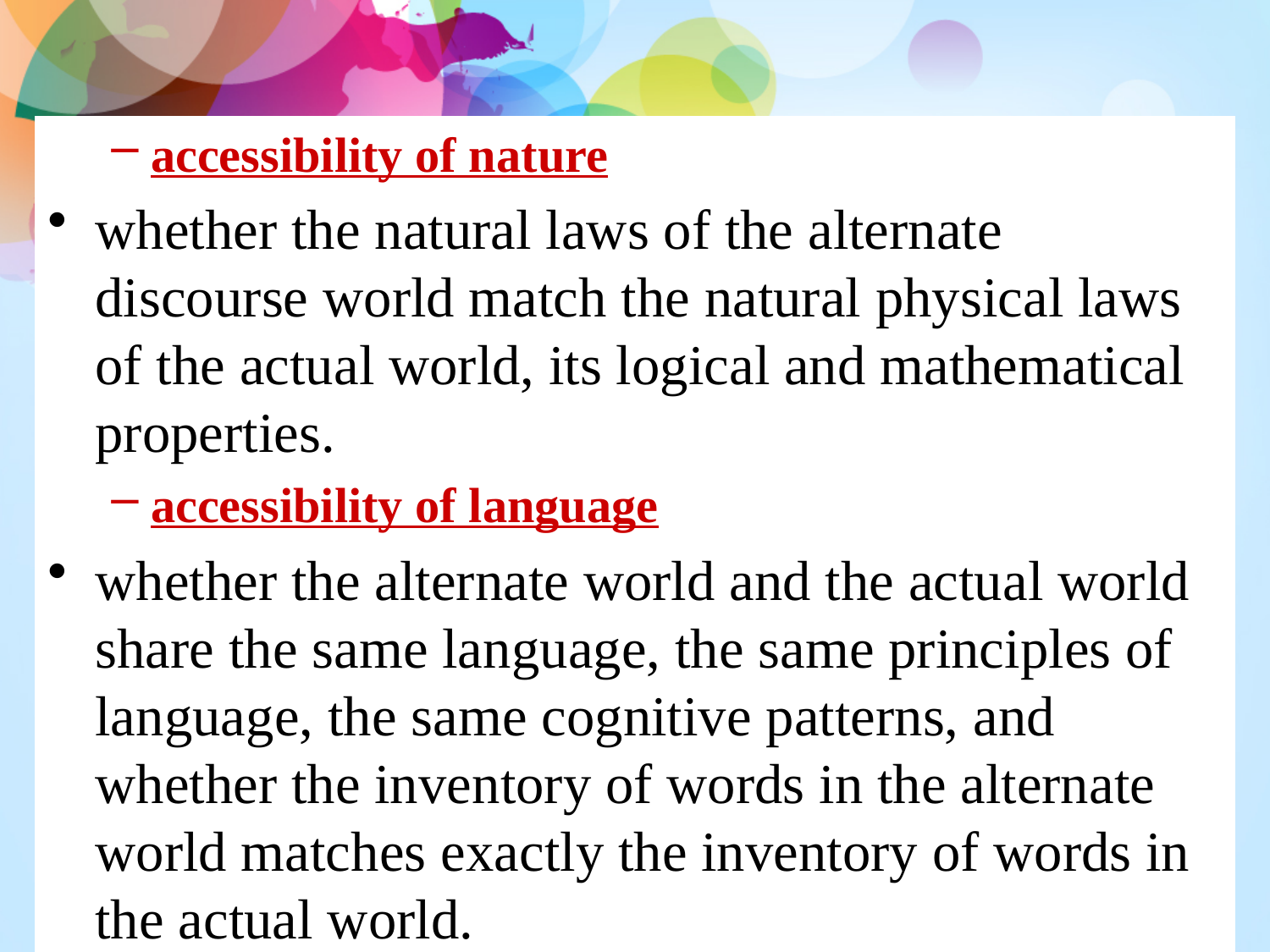

#
accessibility of nature
whether the natural laws of the alternate discourse world match the natural physical laws of the actual world, its logical and mathematical properties.
accessibility of language
whether the alternate world and the actual world share the same language, the same principles of language, the same cognitive patterns, and whether the inventory of words in the alternate world matches exactly the inventory of words in the actual world.